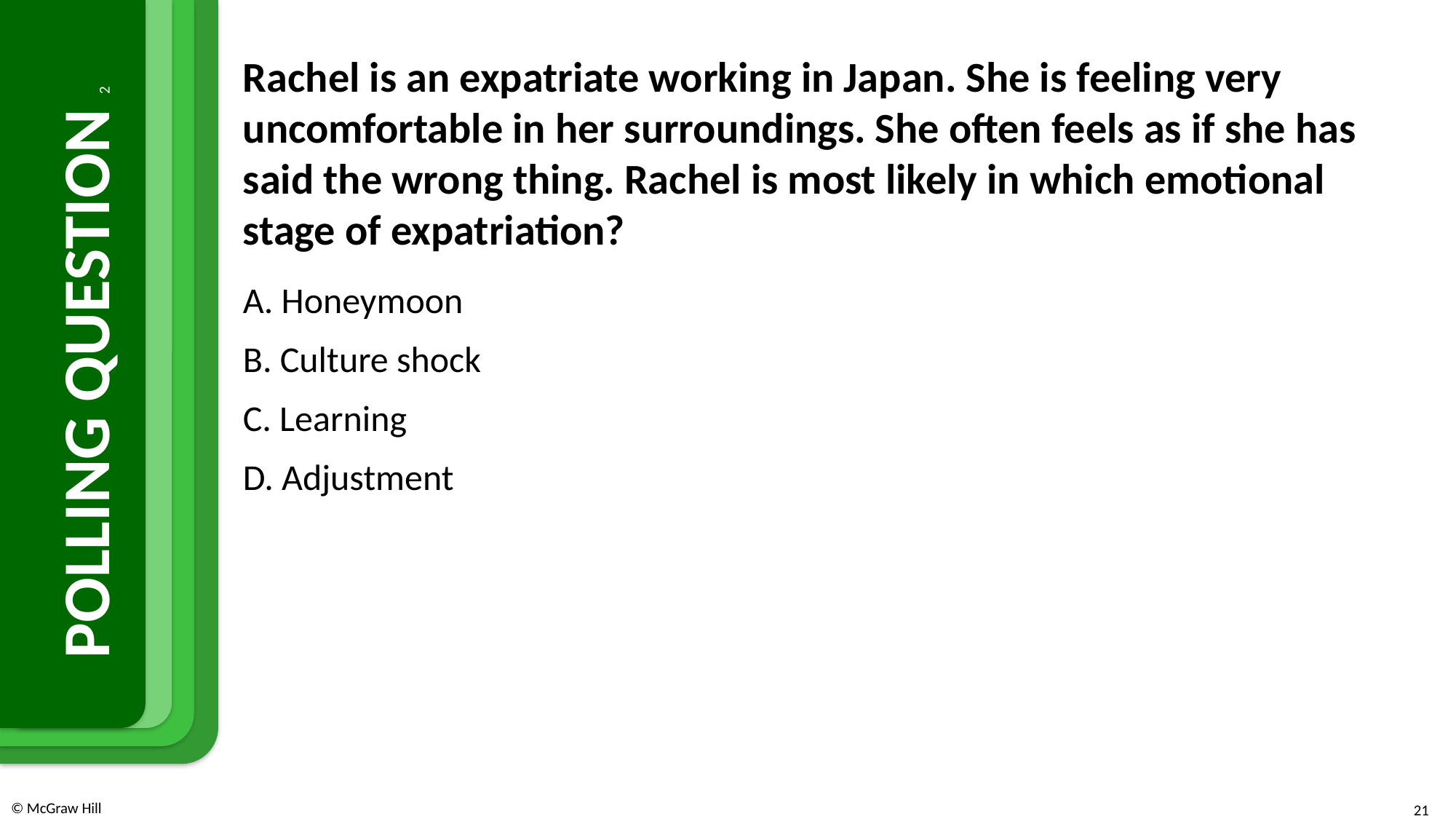

Rachel is an expatriate working in Japan. She is feeling very uncomfortable in her surroundings. She often feels as if she has said the wrong thing. Rachel is most likely in which emotional stage of expatriation?
A. Honeymoon
B. Culture shock
C. Learning
D. Adjustment
# POLLING QUESTION 2